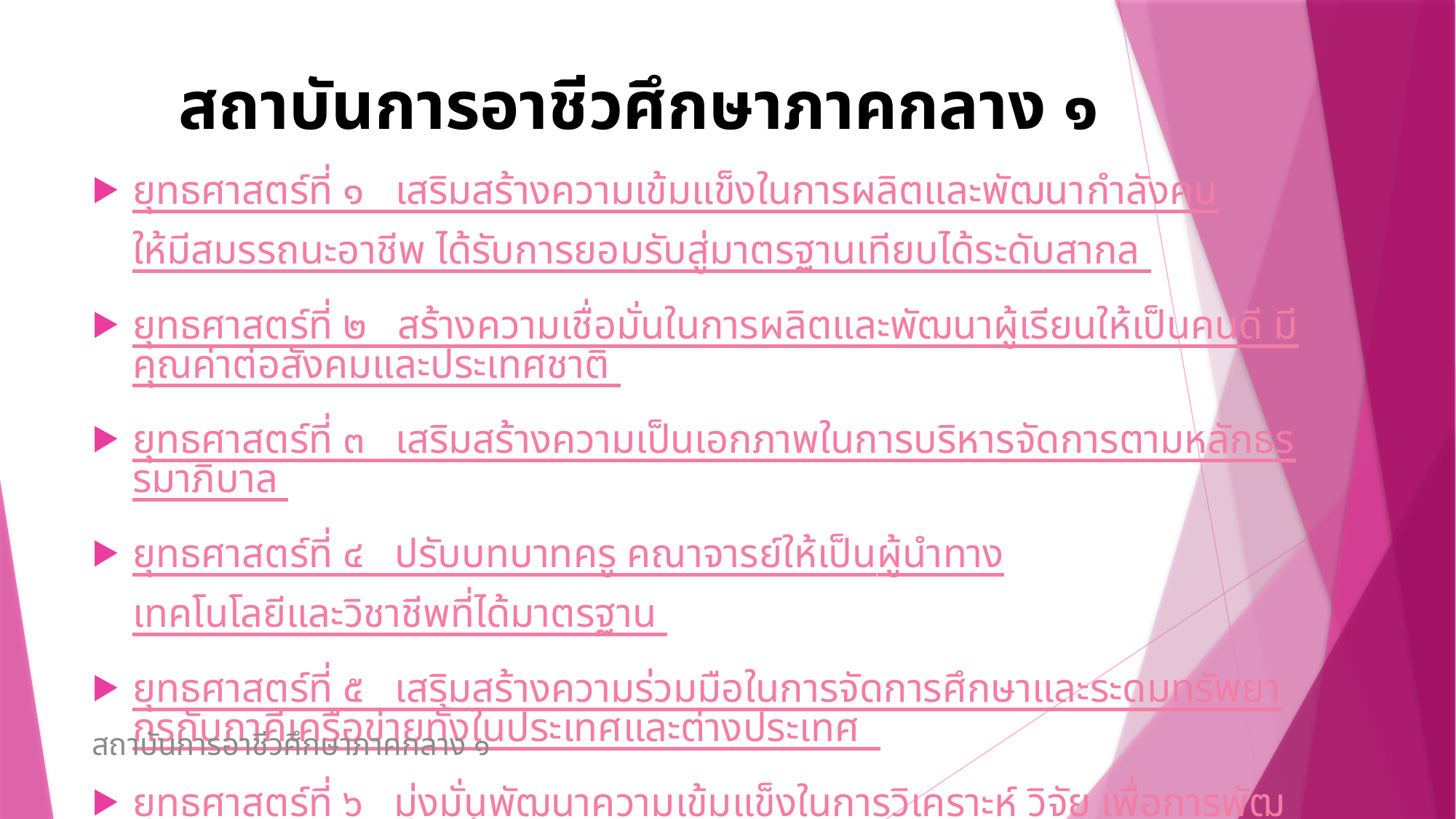

# สถาบันการอาชีวศึกษาภาคกลาง ๑
ยุทธศาสตร์ที่ ๑   เสริมสร้างความเข้มแข็งในการผลิตและพัฒนากำลังคนให้มีสมรรถนะอาชีพ ได้รับการยอมรับสู่มาตรฐานเทียบได้ระดับสากล
ยุทธศาสตร์ที่ ๒   สร้างความเชื่อมั่นในการผลิตและพัฒนาผู้เรียนให้เป็นคนดี มีคุณค่าต่อสังคมและประเทศชาติ
ยุทธศาสตร์ที่ ๓   เสริมสร้างความเป็นเอกภาพในการบริหารจัดการตามหลักธรรมาภิบาล
ยุทธศาสตร์ที่ ๔   ปรับบทบาทครู คณาจารย์ให้เป็นผู้นำทางเทคโนโลยีและวิชาชีพที่ได้มาตรฐาน
ยุทธศาสตร์ที่ ๕   เสริมสร้างความร่วมมือในการจัดการศึกษาและระดมทรัพยากรกับภาคีเครือข่ายทั้งในประเทศและต่างประเทศ
ยุทธศาสตร์ที่ ๖   มุ่งมั่นพัฒนาความเข้มแข็งในการวิเคราะห์ วิจัย เพื่อการพัฒนา ต่อยอดนวัตกรรมสิ่งประดิษฐ์และบริการวิชาการ วิชาชีพร่วมกับทุกภาคส่วน
สถาบันการอาชีวศึกษาภาคกลาง ๑